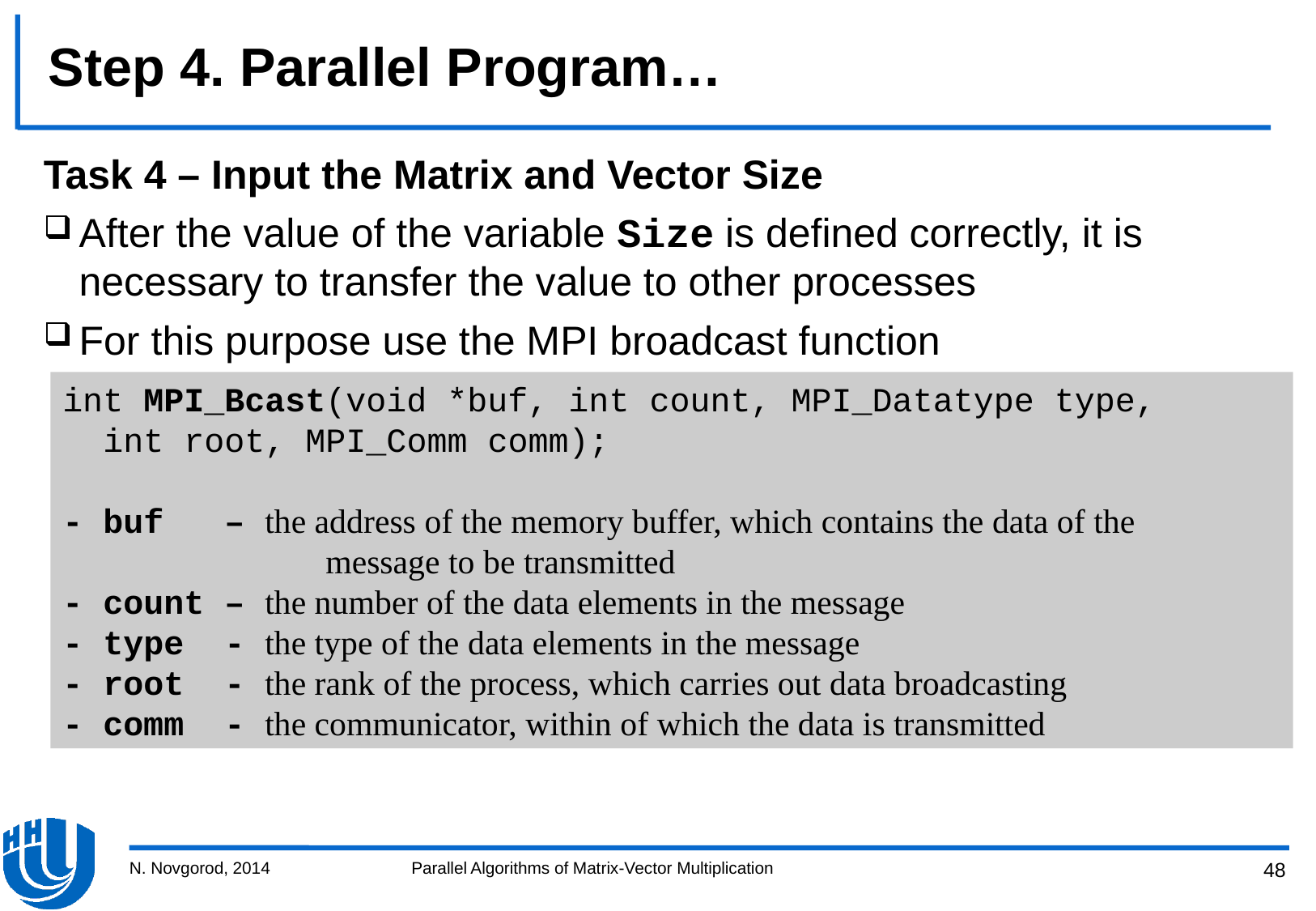

# Step 4. Parallel Program…
Task 4 – Input the Matrix and Vector Size
After the value of the variable Size is defined correctly, it is necessary to transfer the value to other processes
For this purpose use the MPI broadcast function
int MPI_Bcast(void *buf, int count, MPI_Datatype type,
  int root, MPI_Comm comm);

- buf   – the address of the memory buffer, which contains the data of the
             message to be transmitted
- count – the number of the data elements in the message
- type  - the type of the data elements in the message
- root  - the rank of the process, which carries out data broadcasting
- comm  - the communicator, within of which the data is transmitted
N. Novgorod, 2014
Parallel Algorithms of Matrix-Vector Multiplication
48